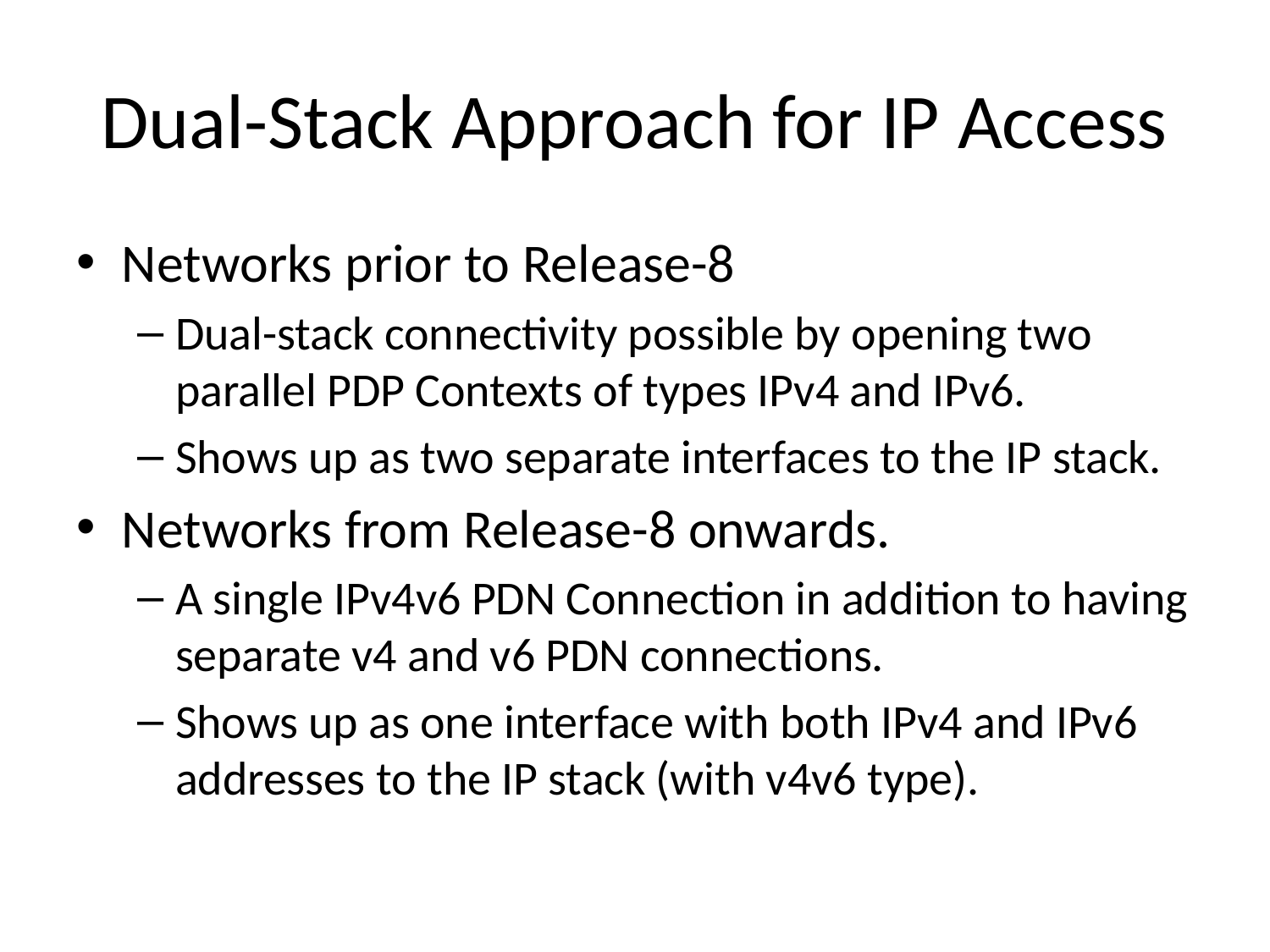

# Dual-Stack Approach for IP Access
Networks prior to Release-8
Dual-stack connectivity possible by opening two parallel PDP Contexts of types IPv4 and IPv6.
Shows up as two separate interfaces to the IP stack.
Networks from Release-8 onwards.
A single IPv4v6 PDN Connection in addition to having separate v4 and v6 PDN connections.
Shows up as one interface with both IPv4 and IPv6 addresses to the IP stack (with v4v6 type).